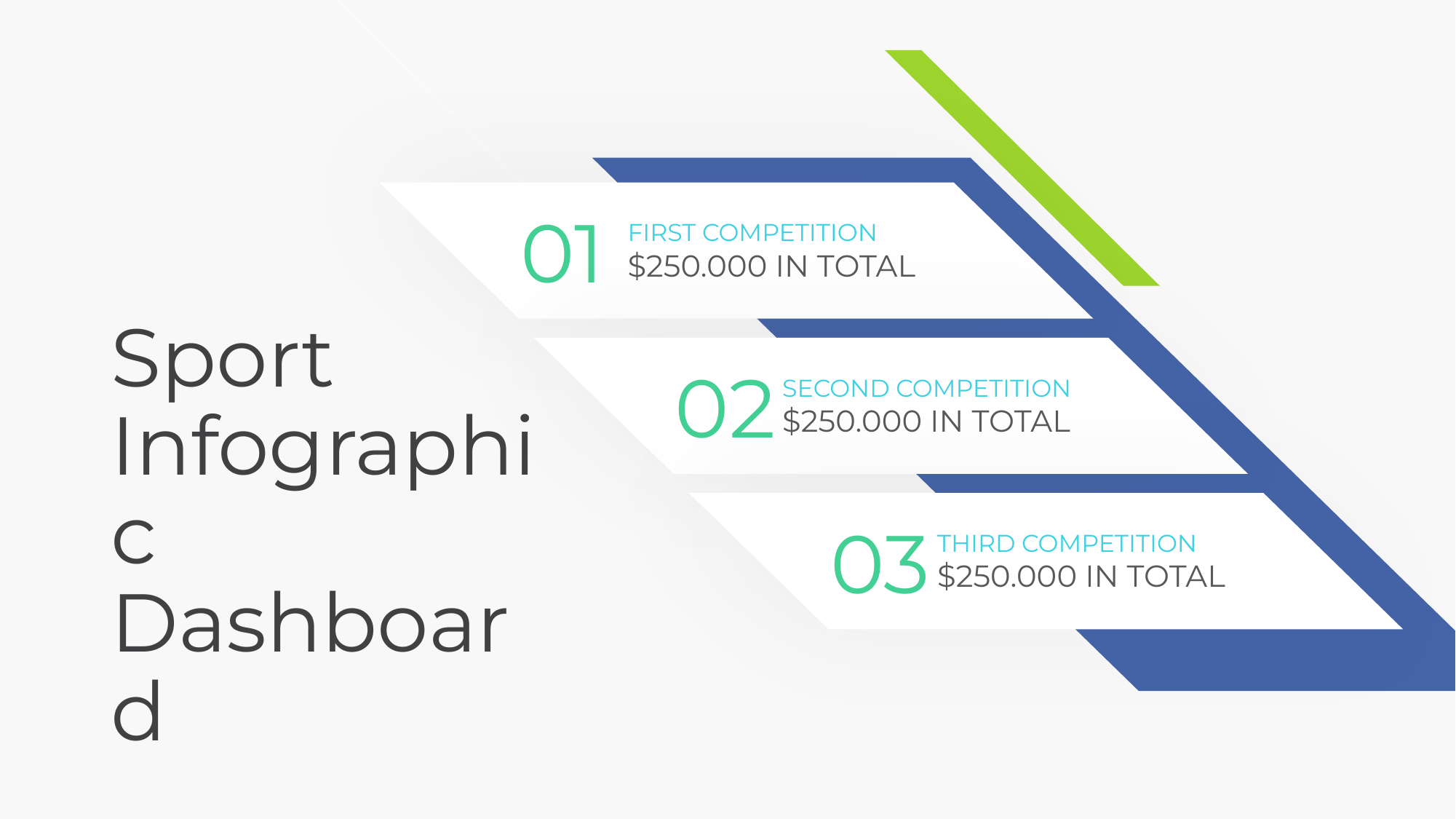

01
FIRST COMPETITION
$250.000 IN TOTAL
Sport Infographic Dashboard

02
SECOND COMPETITION
$250.000 IN TOTAL

03
THIRD COMPETITION
$250.000 IN TOTAL